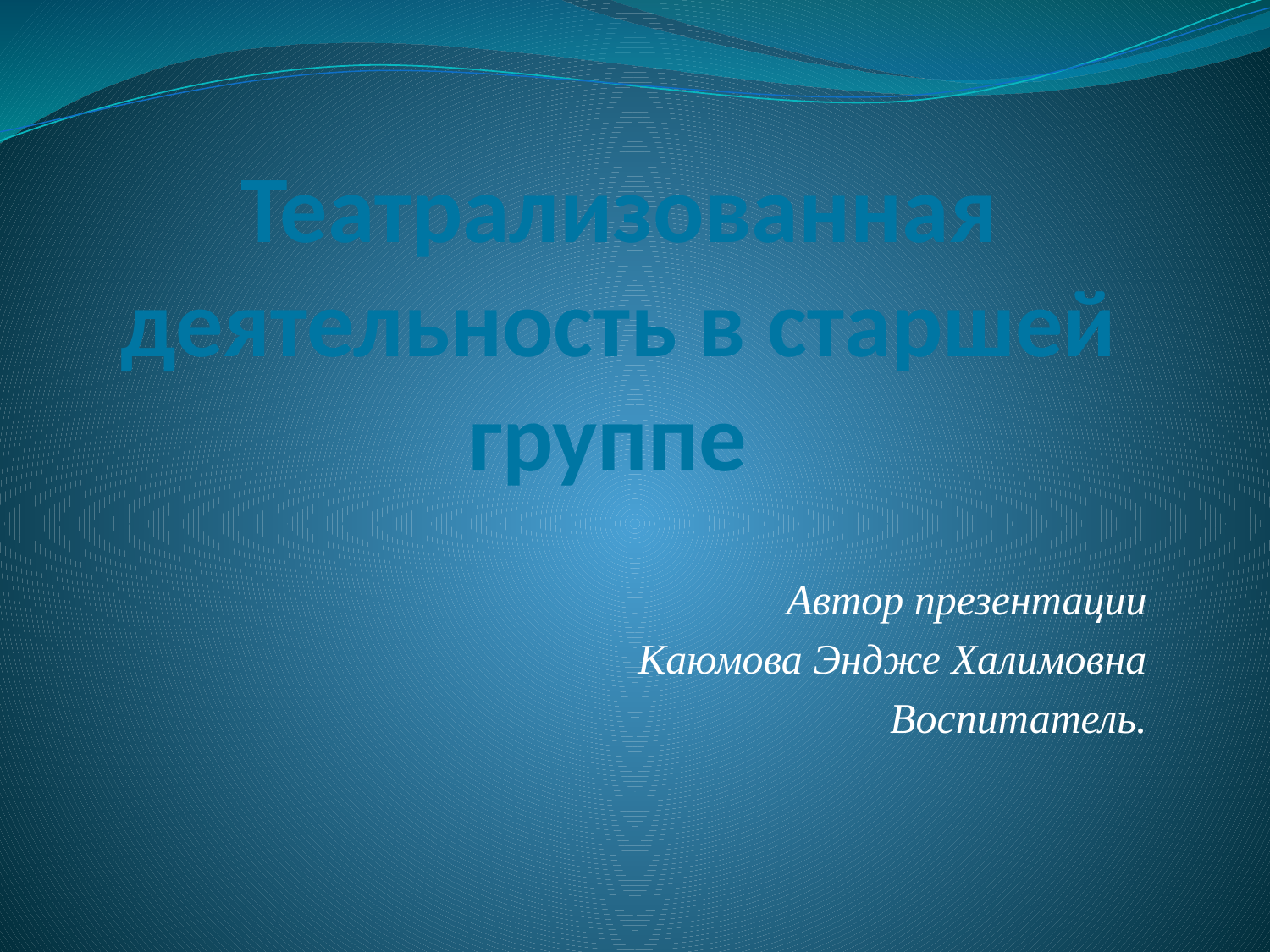

# Театрализованная деятельность в старшей группе
Автор презентации
Каюмова Эндже Халимовна
Воспитатель.